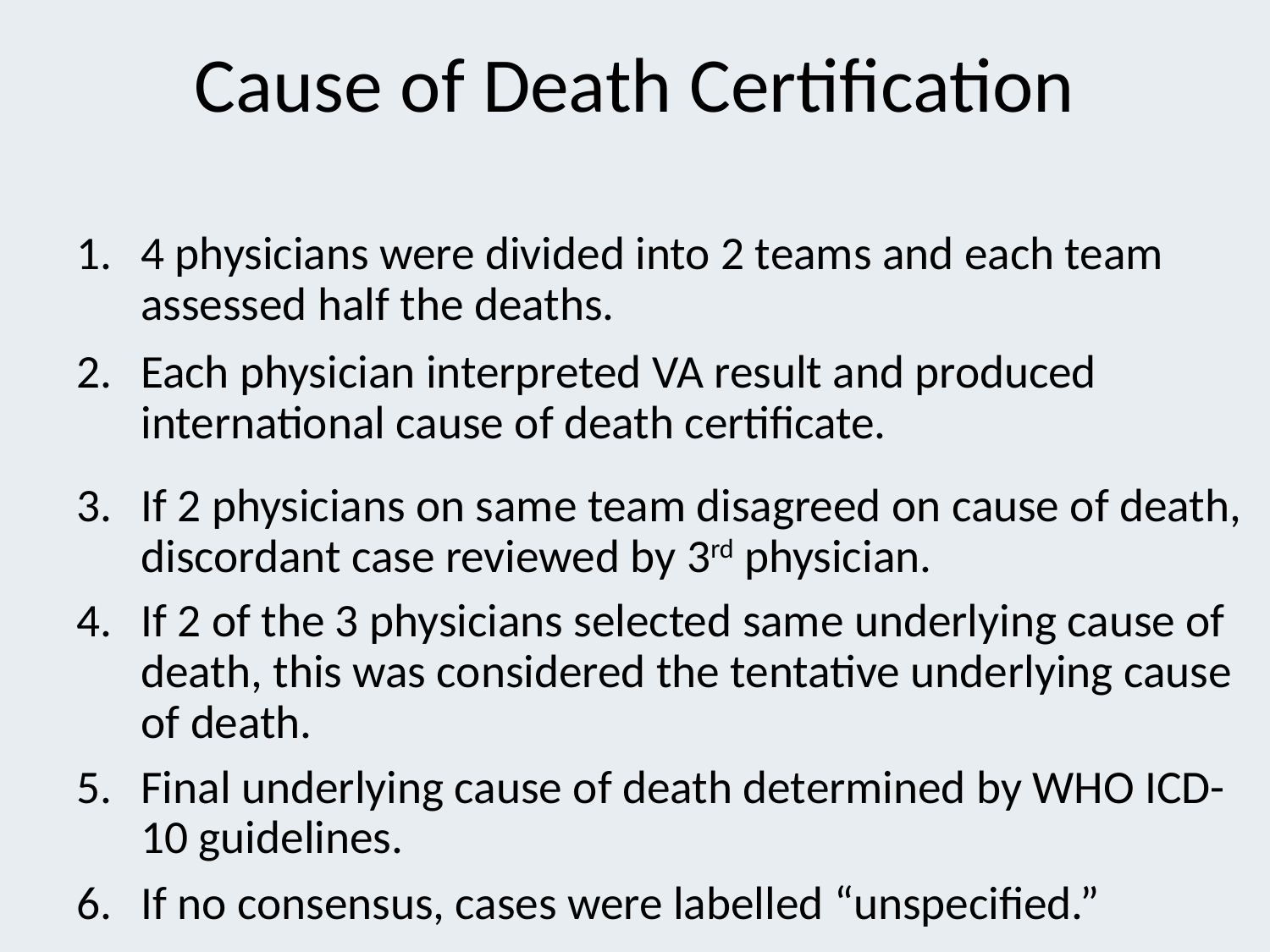

# Cause of Death Certification
4 physicians were divided into 2 teams and each team assessed half the deaths.
Each physician interpreted VA result and produced international cause of death certificate.
If 2 physicians on same team disagreed on cause of death, discordant case reviewed by 3rd physician.
If 2 of the 3 physicians selected same underlying cause of death, this was considered the tentative underlying cause of death.
Final underlying cause of death determined by WHO ICD-10 guidelines.
If no consensus, cases were labelled “unspecified.”